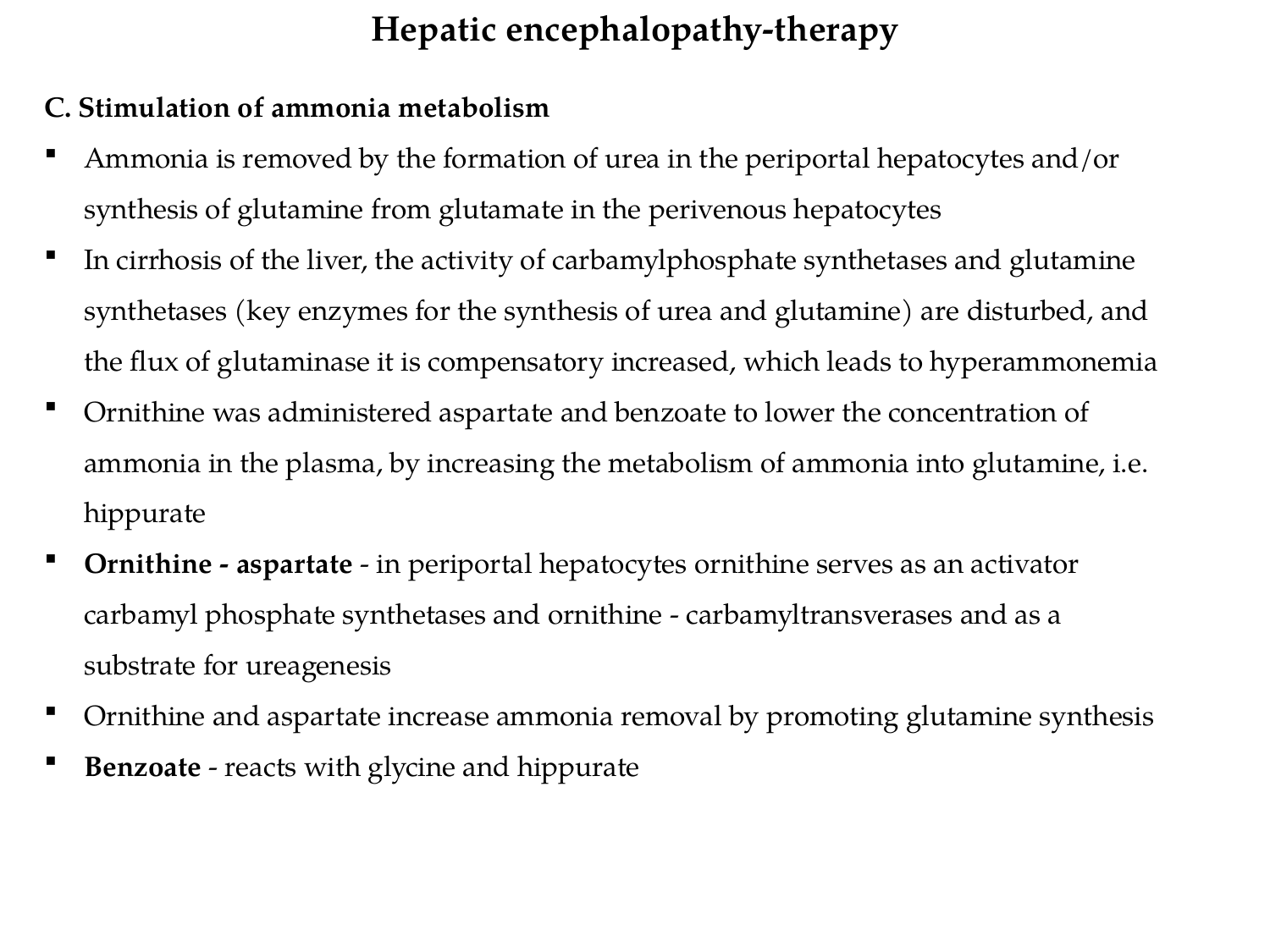

Hepatic encephalopathy-therapy

C. Stimulation of ammonia metabolism
Ammonia is removed by the formation of urea in the periportal hepatocytes and/or synthesis of glutamine from glutamate in the perivenous hepatocytes
In cirrhosis of the liver, the activity of carbamylphosphate synthetases and glutamine synthetases (key enzymes for the synthesis of urea and glutamine) are disturbed, and the flux of glutaminase it is compensatory increased, which leads to hyperammonemia
Ornithine was administered aspartate and benzoate to lower the concentration of ammonia in the plasma, by increasing the metabolism of ammonia into glutamine, i.e. hippurate
Ornithine - aspartate - in periportal hepatocytes ornithine serves as an activator carbamyl phosphate synthetases and ornithine - carbamyltransverases and as a substrate for ureagenesis
Ornithine and aspartate increase ammonia removal by promoting glutamine synthesis
Benzoate - reacts with glycine and hippurate